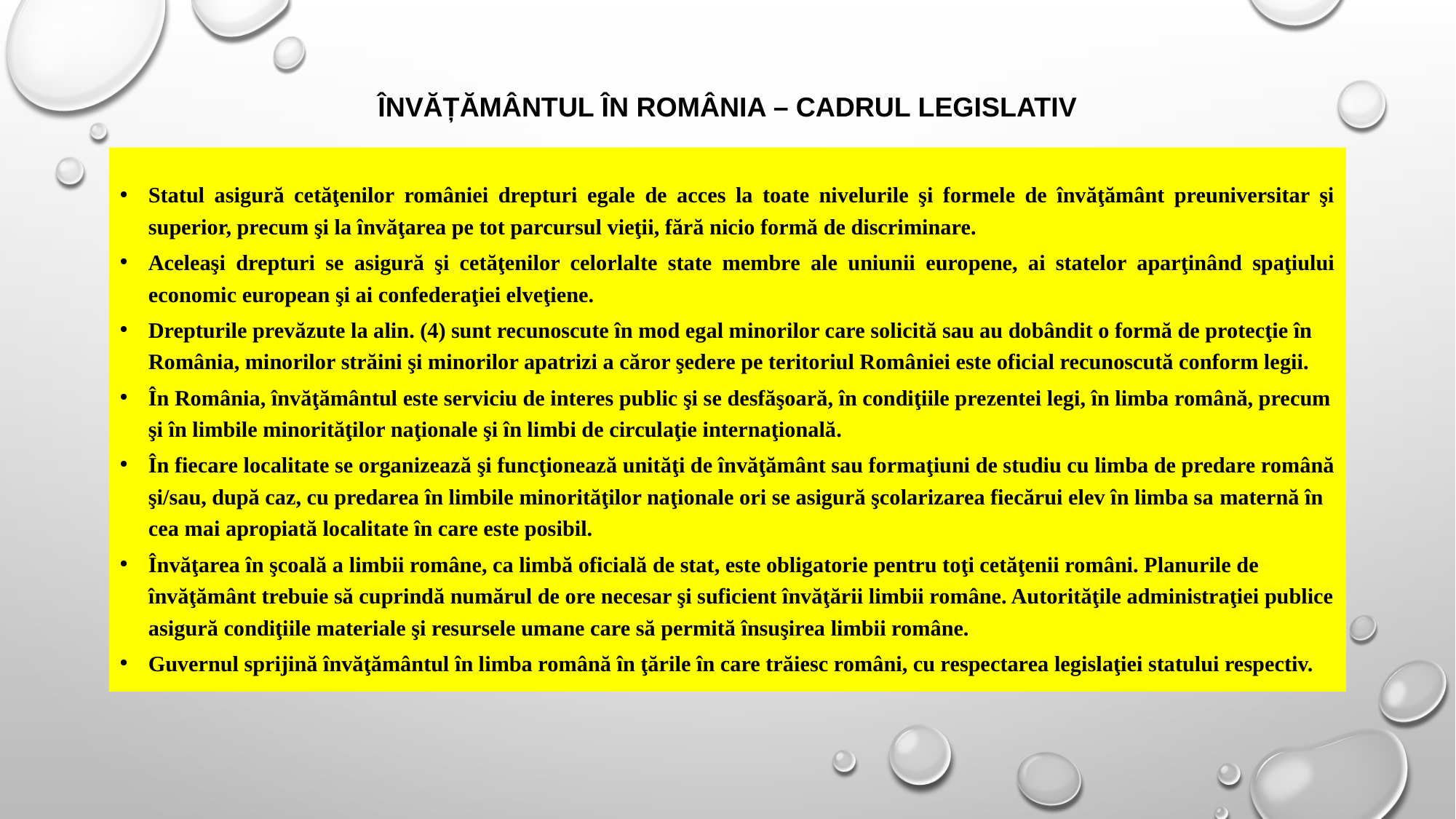

# Învățământul în România – cadrul legislativ

Statul asigură cetăţenilor româniei drepturi egale de acces la toate nivelurile şi formele de învăţământ preuniversitar şi superior, precum şi la învăţarea pe tot parcursul vieţii, fără nicio formă de discriminare.
Aceleaşi drepturi se asigură şi cetăţenilor celorlalte state membre ale uniunii europene, ai statelor aparţinând spaţiului economic european şi ai confederaţiei elveţiene.
Drepturile prevăzute la alin. (4) sunt recunoscute în mod egal minorilor care solicită sau au dobândit o formă de protecţie în România, minorilor străini şi minorilor apatrizi a căror şedere pe teritoriul României este oficial recunoscută conform legii.
În România, învăţământul este serviciu de interes public şi se desfăşoară, în condiţiile prezentei legi, în limba română, precum şi în limbile minorităţilor naţionale şi în limbi de circulaţie internaţională.
În fiecare localitate se organizează şi funcţionează unităţi de învăţământ sau formaţiuni de studiu cu limba de predare română şi/sau, după caz, cu predarea în limbile minorităţilor naţionale ori se asigură şcolarizarea fiecărui elev în limba sa maternă în cea mai apropiată localitate în care este posibil.
Învăţarea în şcoală a limbii române, ca limbă oficială de stat, este obligatorie pentru toţi cetăţenii români. Planurile de învăţământ trebuie să cuprindă numărul de ore necesar şi suficient învăţării limbii române. Autorităţile administraţiei publice asigură condiţiile materiale şi resursele umane care să permită însuşirea limbii române.
Guvernul sprijină învăţământul în limba română în ţările în care trăiesc români, cu respectarea legislaţiei statului respectiv.